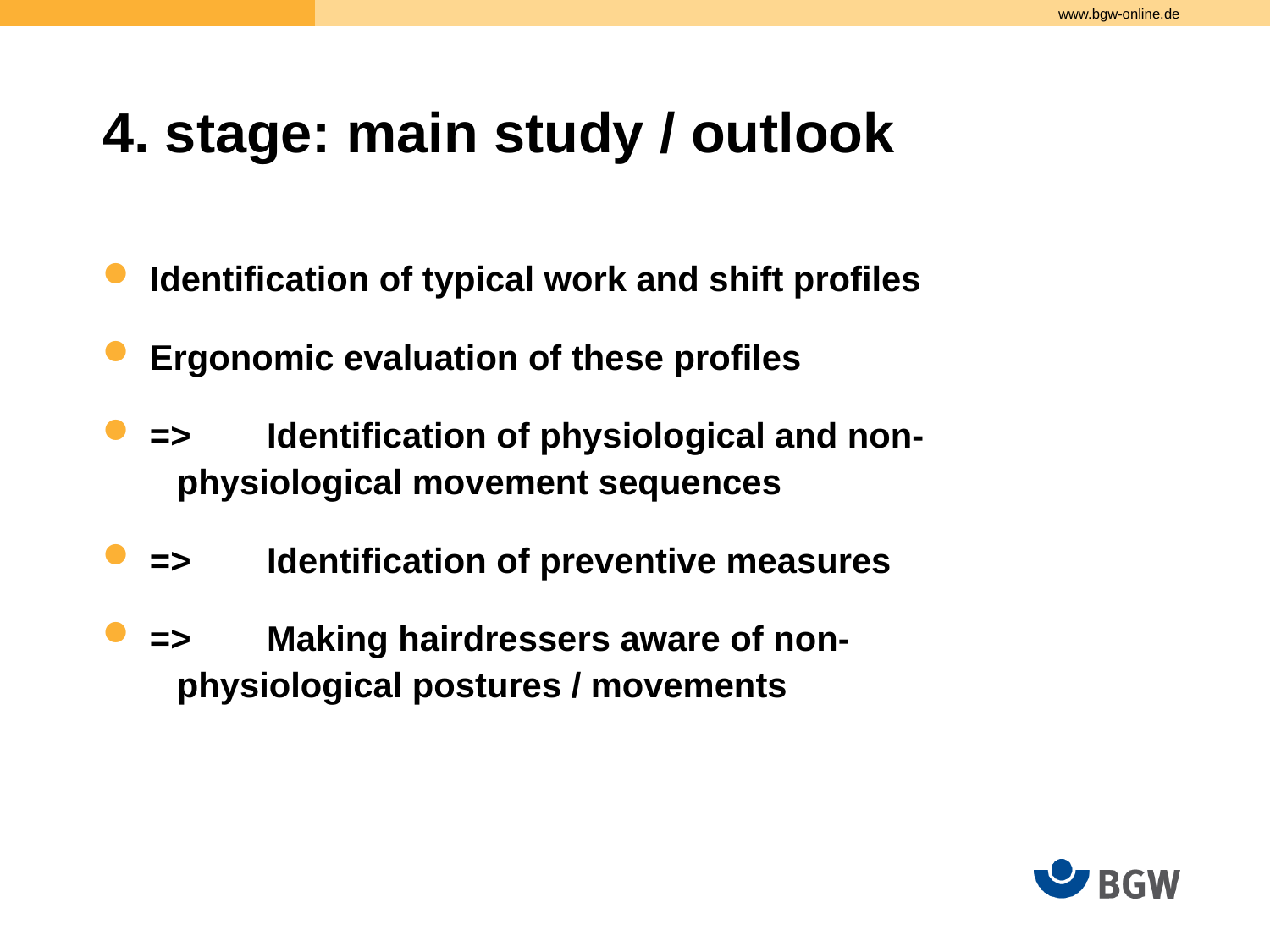

4. stage: main study / outlook

 Identification of typical work and shift profiles
 Ergonomic evaluation of these profiles
 => 	Identification of physiological and non-
	physiological movement sequences
 =>	Identification of preventive measures
 =>	Making hairdressers aware of non-
	physiological postures / movements